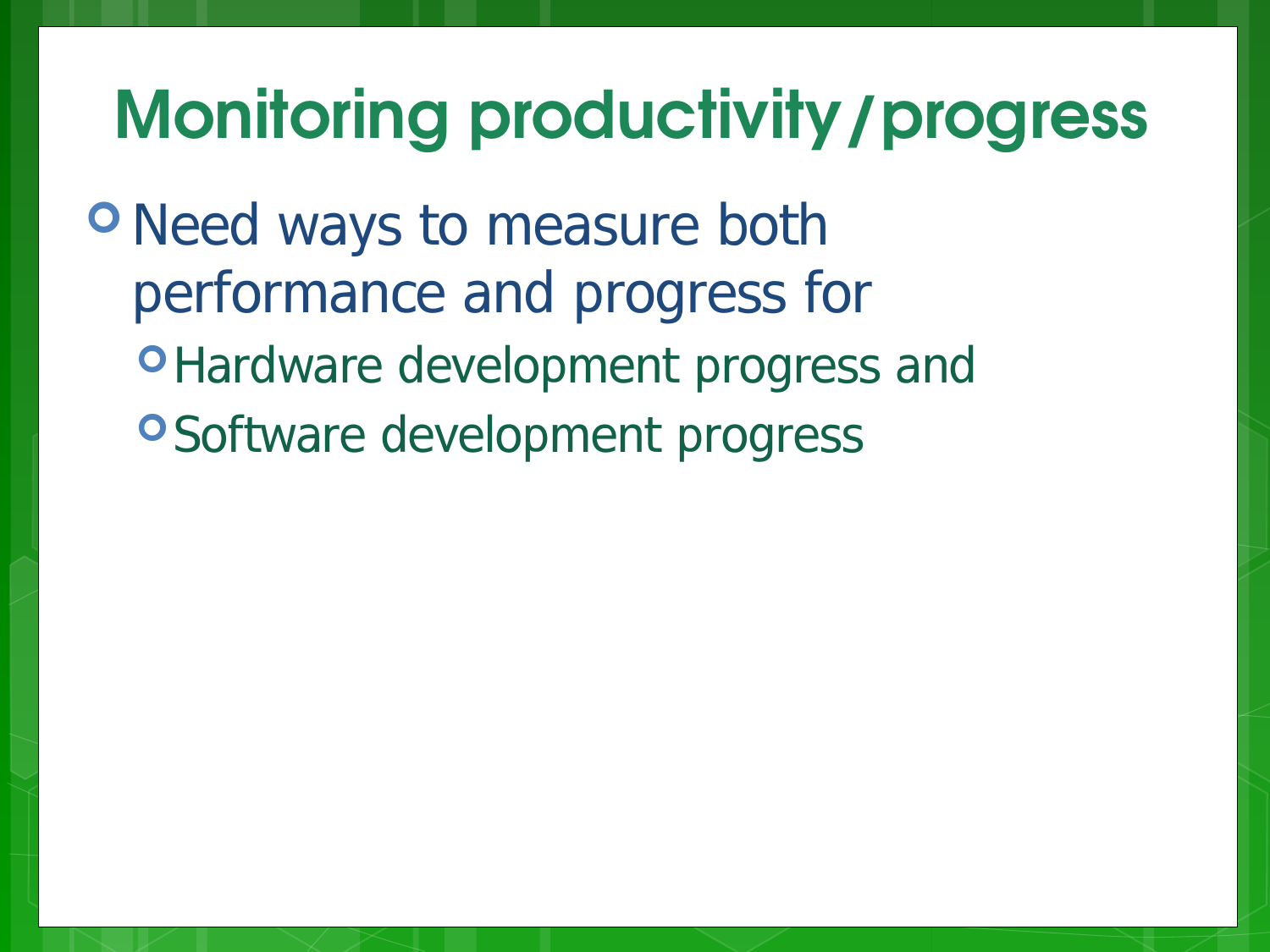

# Monitoring productivity/progress
Need ways to measure both performance and progress for
Hardware development progress and
Software development progress